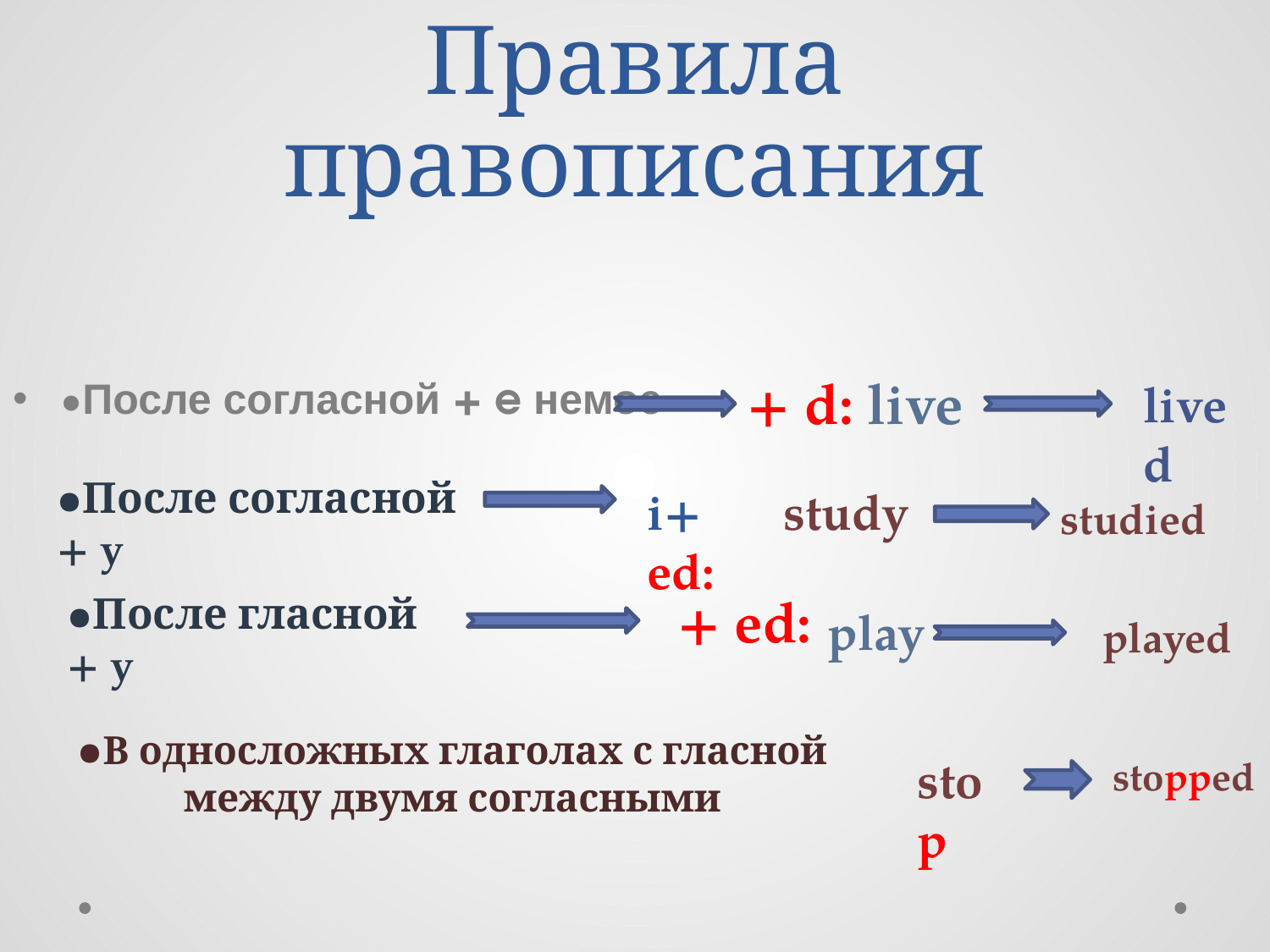

# Правила правописания
+ d: live
•После согласной + e немое
lived

•После согласной  + y
i+ ed:
study

studied

+ ed:
•После гласной + y
play
played

•В односложных глаголах с гласной между двумя согласными
stop
stopped